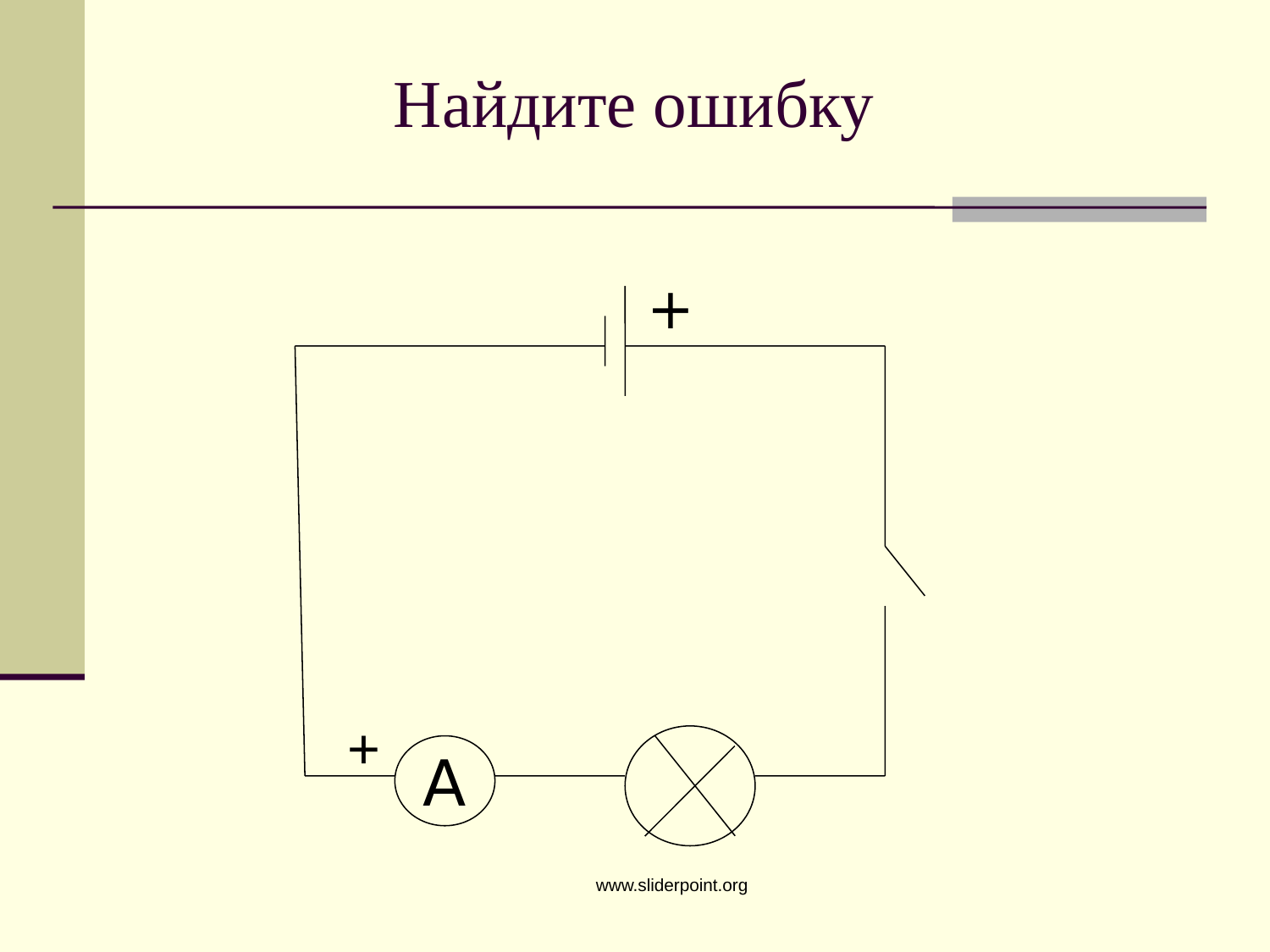

# Найдите ошибку

+

+

A

www.sliderpoint.org